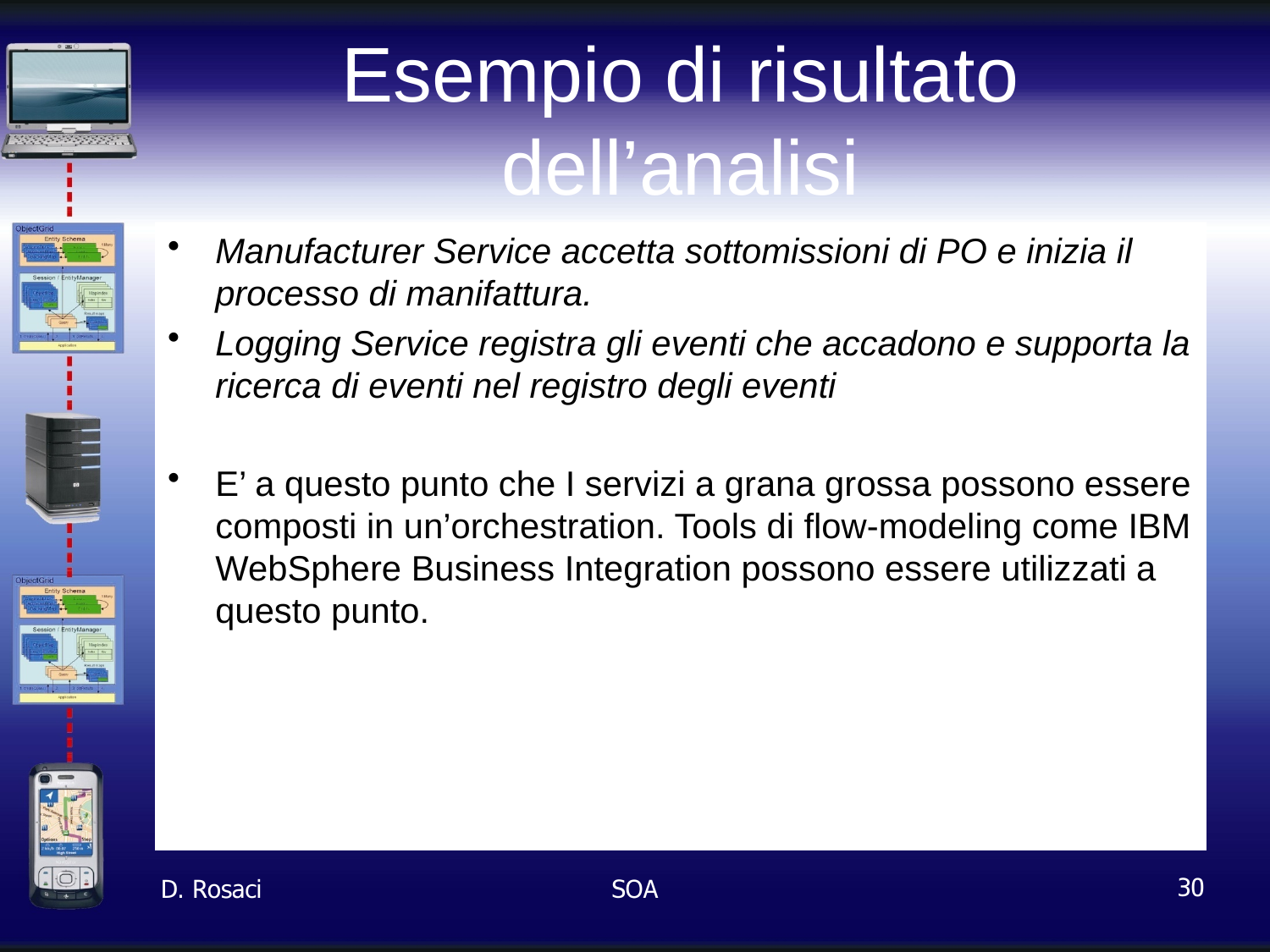

# Esempio di risultato dell’analisi
Manufacturer Service accetta sottomissioni di PO e inizia il processo di manifattura.
Logging Service registra gli eventi che accadono e supporta la ricerca di eventi nel registro degli eventi

E’ a questo punto che I servizi a grana grossa possono essere composti in un’orchestration. Tools di flow-modeling come IBM WebSphere Business Integration possono essere utilizzati a questo punto.

D. Rosaci
SOA